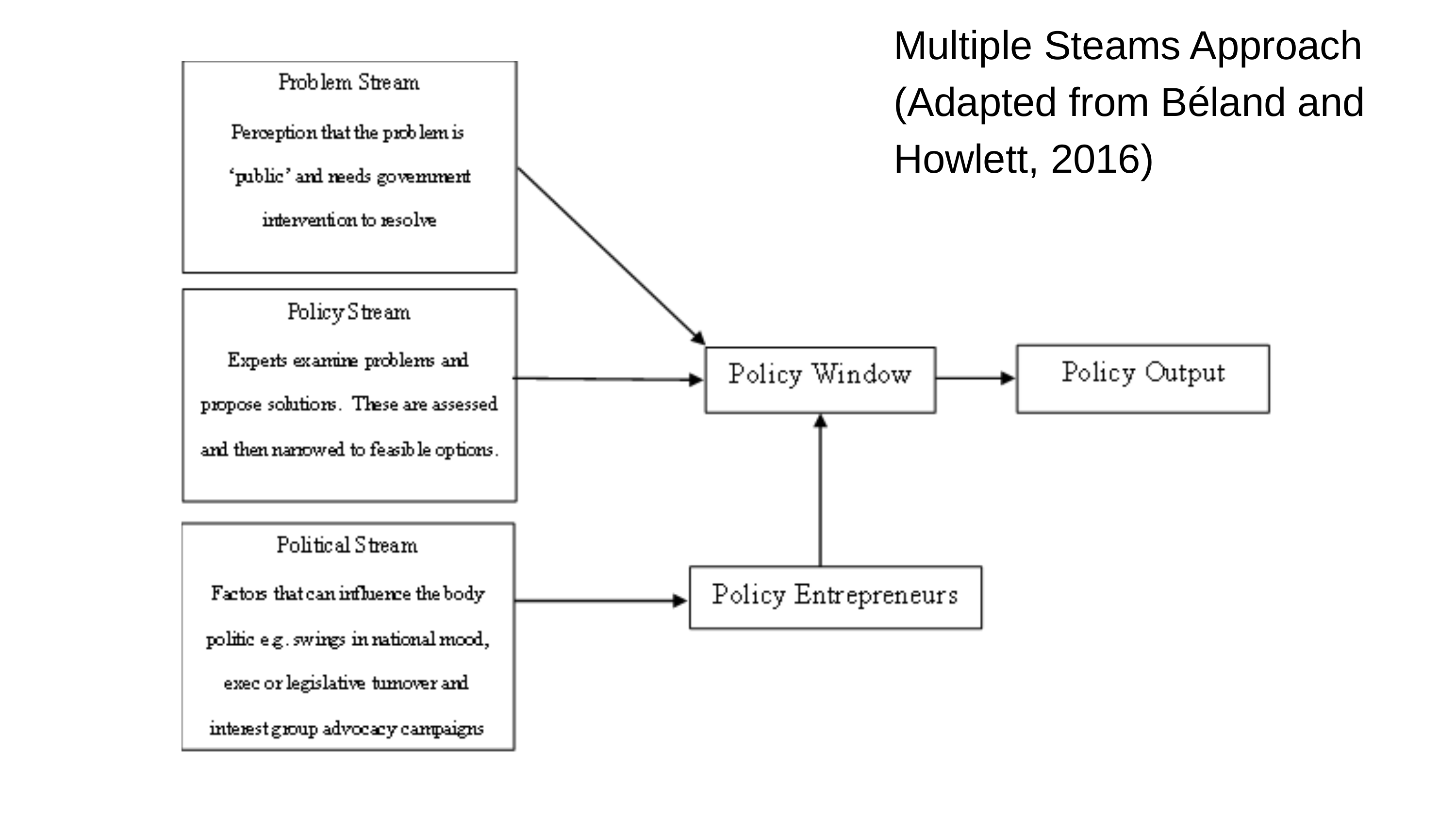

Multiple Steams Approach (Adapted from Béland and Howlett, 2016)